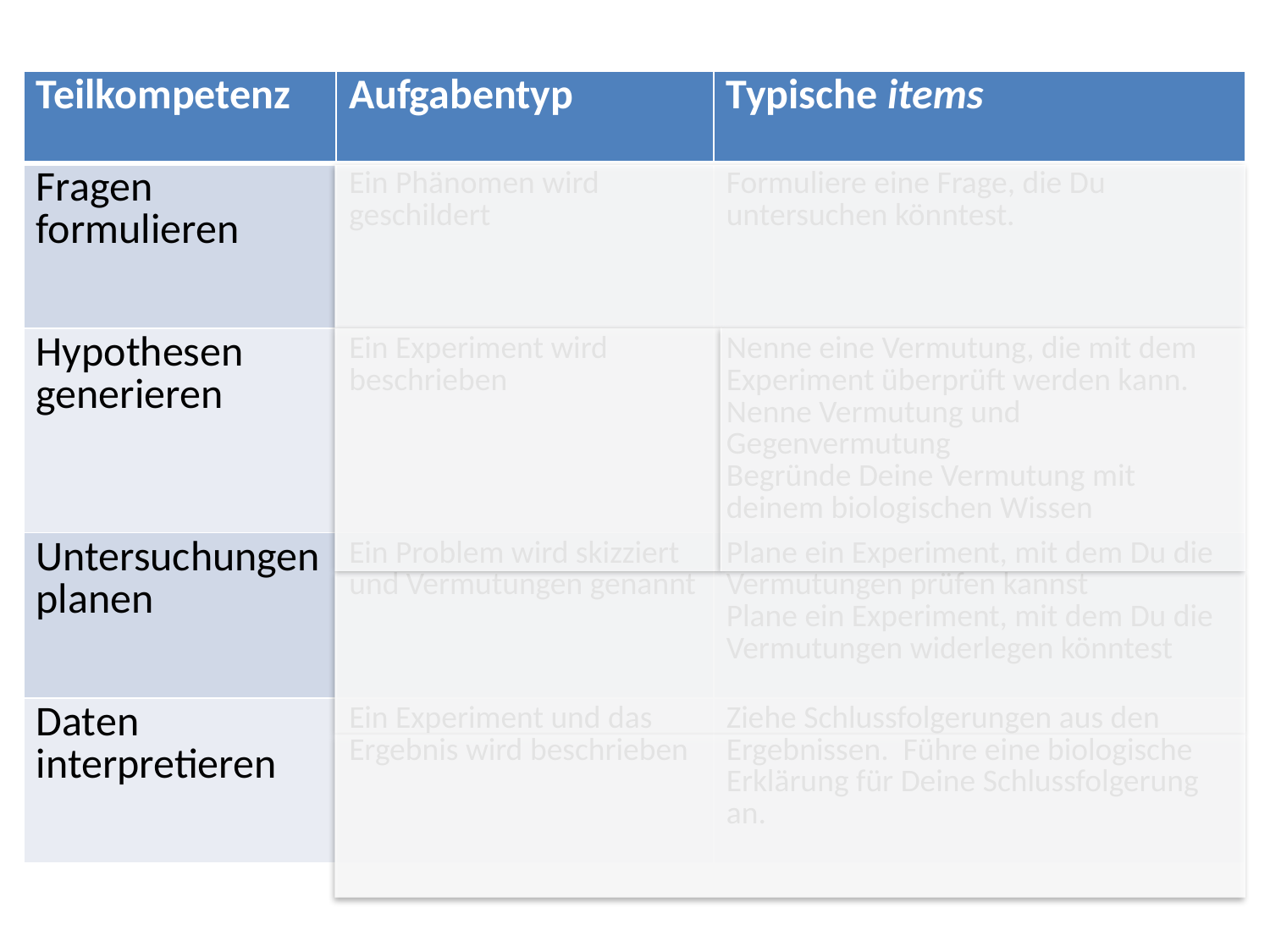

| Teilkompetenz | Aufgabentyp | Typische items |
| --- | --- | --- |
| Fragen formulieren | Ein Phänomen wird geschildert | Formuliere eine Frage, die Du untersuchen könntest. |
| Hypothesen generieren | Ein Experiment wird beschrieben | Nenne eine Vermutung, die mit dem Experiment überprüft werden kann. Nenne Vermutung und Gegenvermutung Begründe Deine Vermutung mit deinem biologischen Wissen |
| Untersuchungen planen | Ein Problem wird skizziert und Vermutungen genannt | Plane ein Experiment, mit dem Du die Vermutungen prüfen kannst Plane ein Experiment, mit dem Du die Vermutungen widerlegen könntest |
| Daten interpretieren | Ein Experiment und das Ergebnis wird beschrieben | Ziehe Schlussfolgerungen aus den Ergebnissen. Führe eine biologische Erklärung für Deine Schlussfolgerung an. |